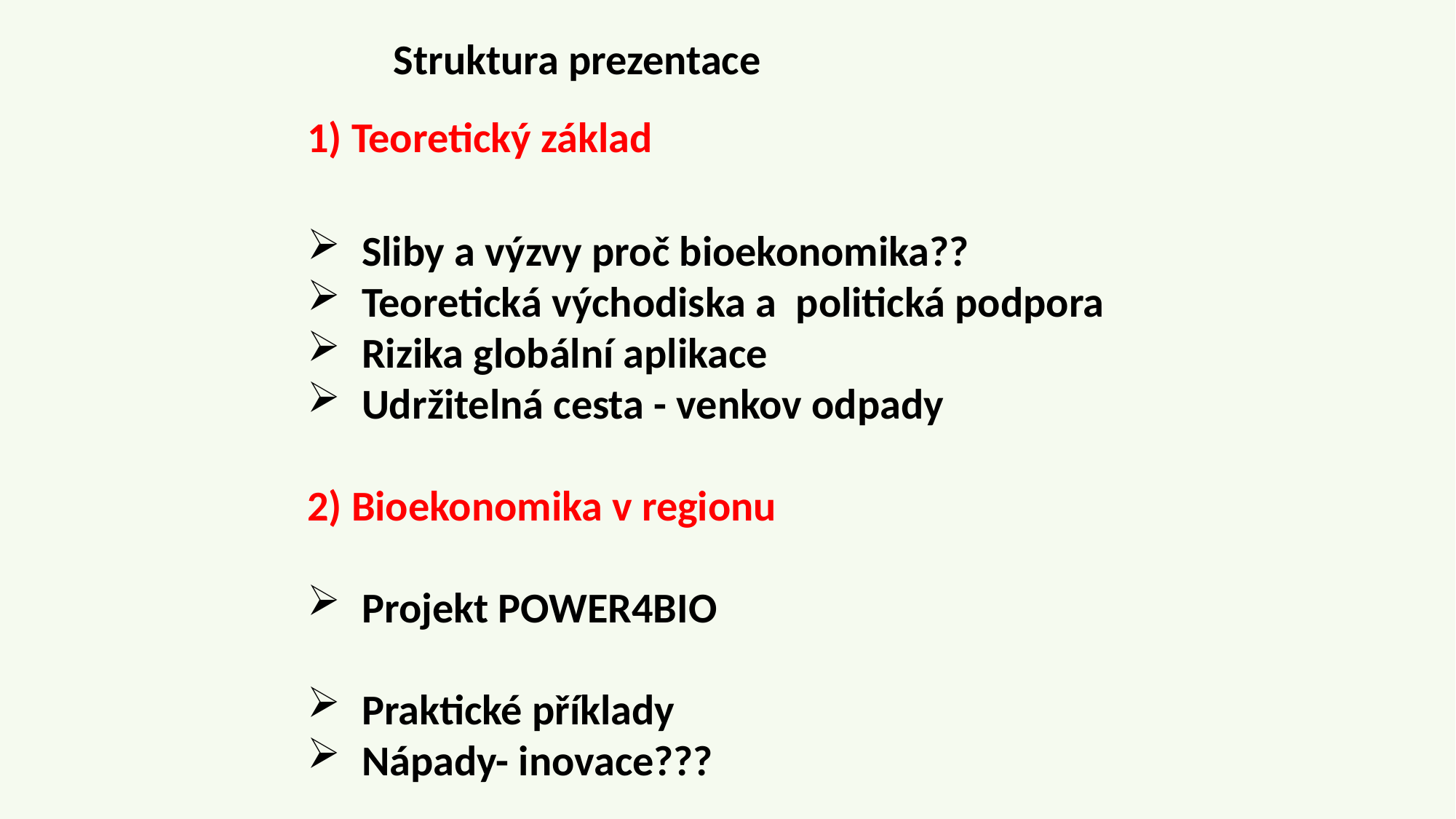

Struktura prezentace
1) Teoretický základ

Sliby a výzvy proč bioekonomika??
Teoretická východiska a  politická podpora
Rizika globální aplikace
Udržitelná cesta - venkov odpady

2) Bioekonomika v regionu

Projekt POWER4BIO

Praktické příklady
Nápady- inovace???